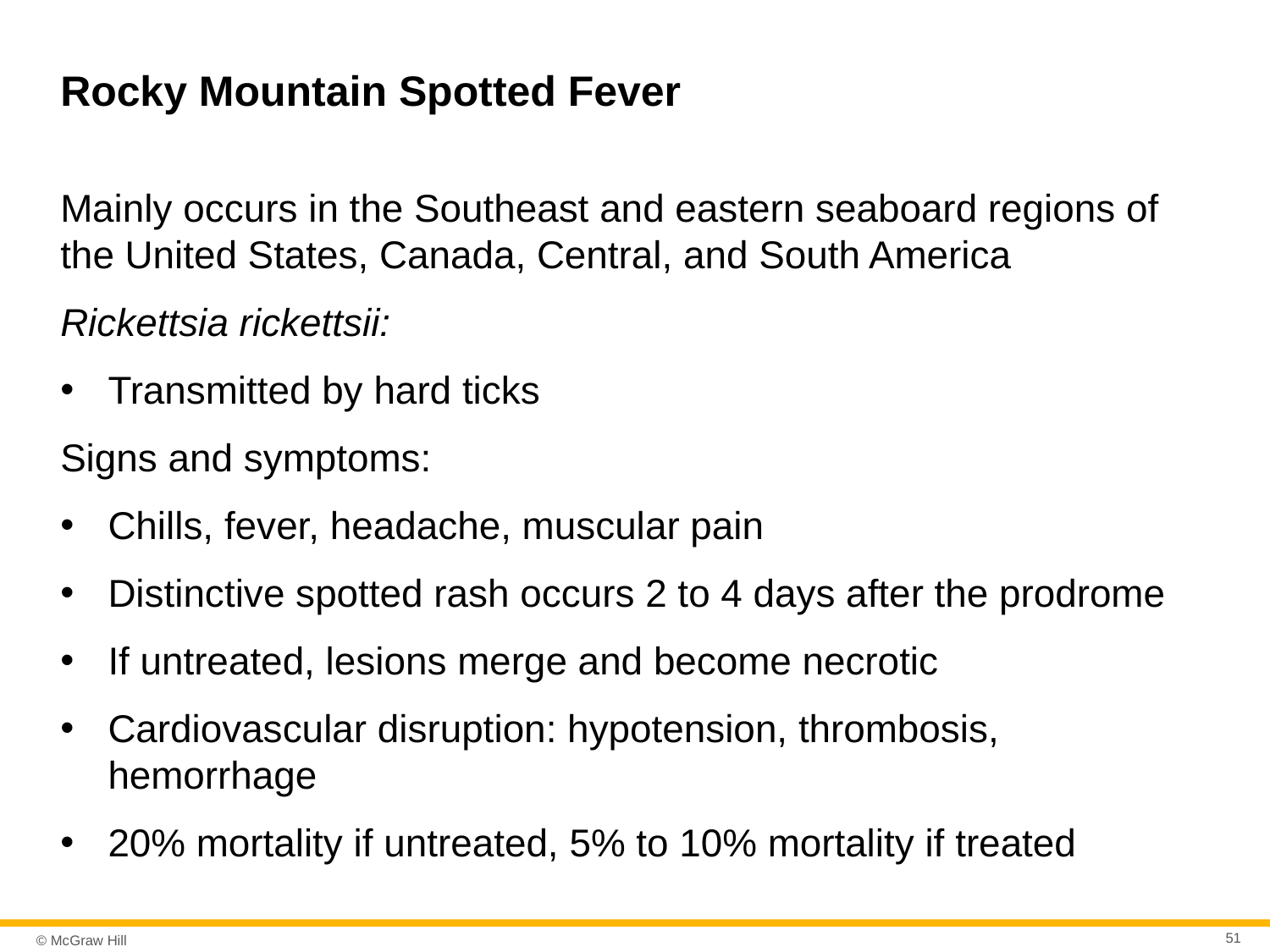

# Rocky Mountain Spotted Fever
Mainly occurs in the Southeast and eastern seaboard regions of the United States, Canada, Central, and South America
Rickettsia rickettsii:
Transmitted by hard ticks
Signs and symptoms:
Chills, fever, headache, muscular pain
Distinctive spotted rash occurs 2 to 4 days after the prodrome
If untreated, lesions merge and become necrotic
Cardiovascular disruption: hypotension, thrombosis, hemorrhage
20% mortality if untreated, 5% to 10% mortality if treated